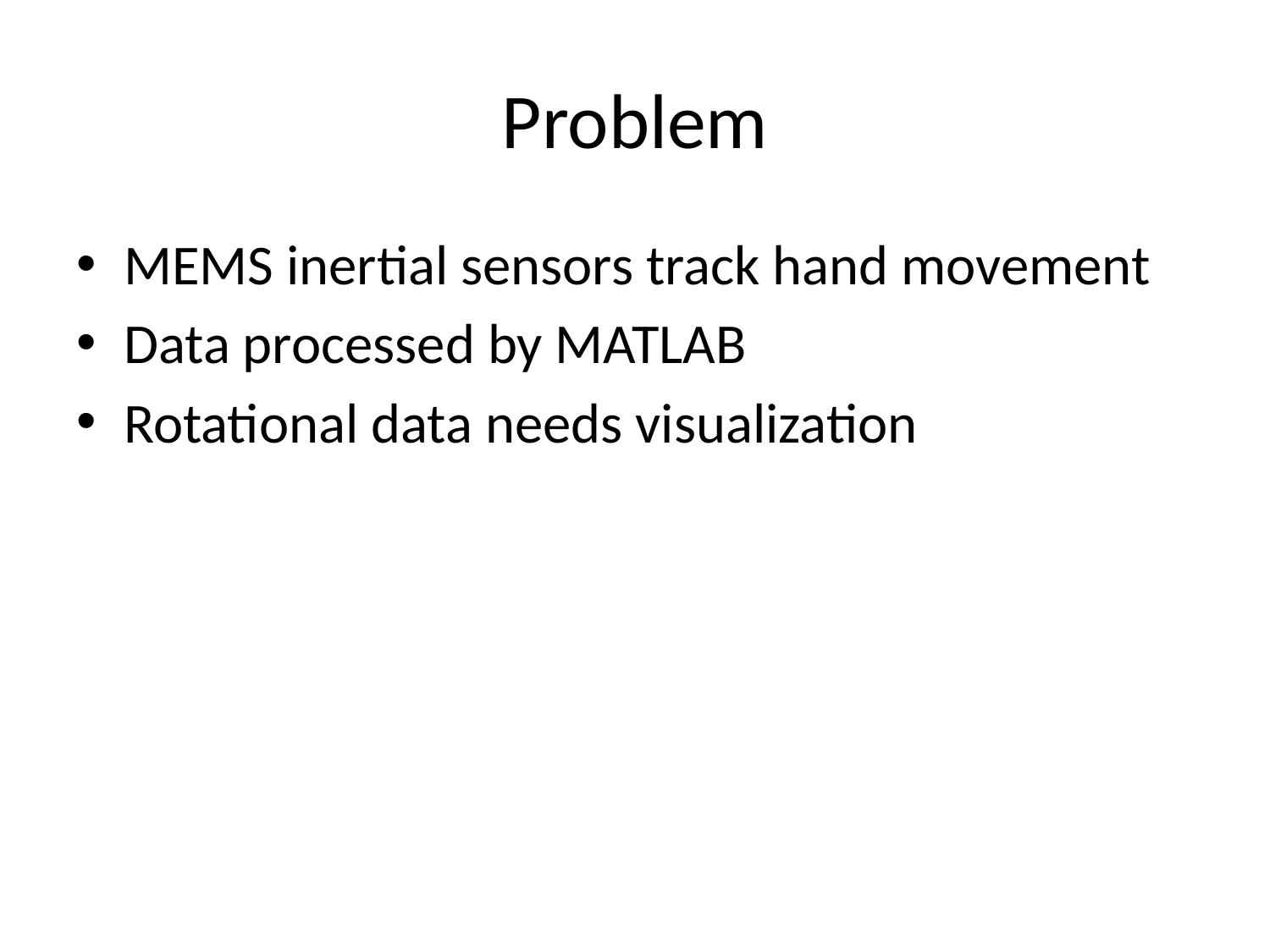

# Problem
MEMS inertial sensors track hand movement
Data processed by MATLAB
Rotational data needs visualization